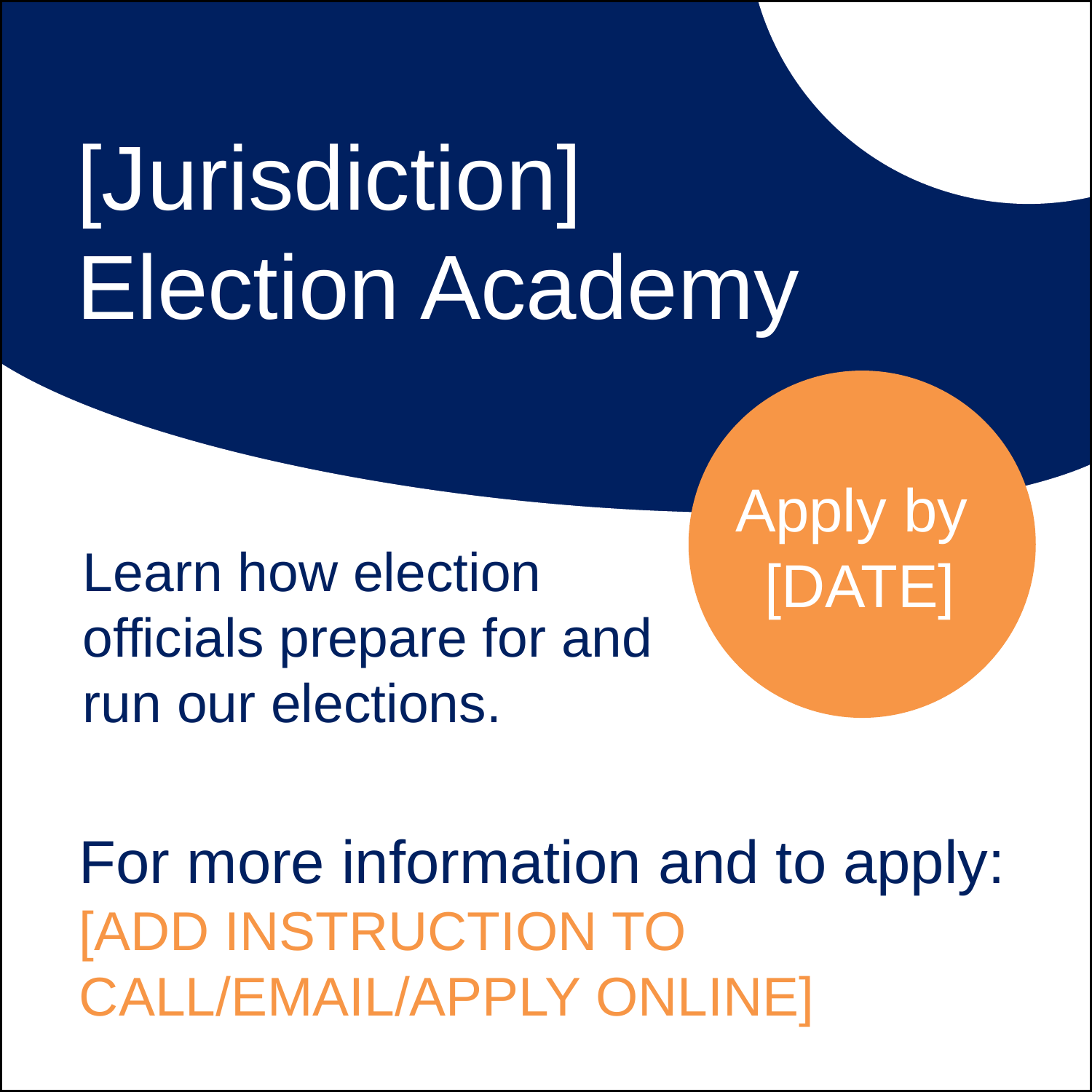

[Jurisdiction]
Election Academy

Apply by
[DATE]
Learn how election officials prepare for and run our elections.

For more information and to apply:
[ADD INSTRUCTION TO CALL/EMAIL/APPLY ONLINE]